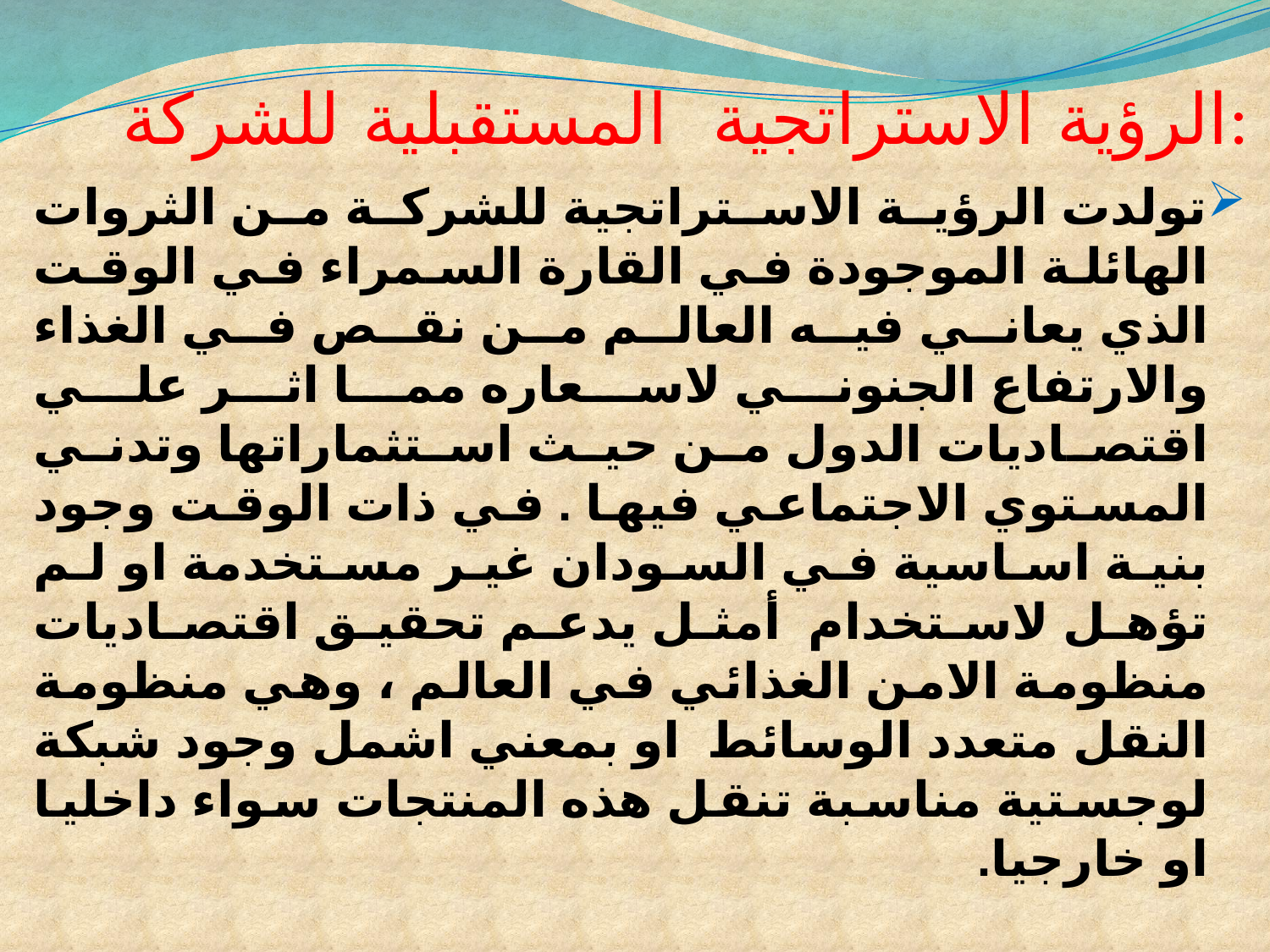

# الرؤية الاستراتجية  المستقبلية للشركة:
تولدت الرؤية الاستراتجية للشركة من الثروات الهائلة الموجودة في القارة السمراء في الوقت الذي يعاني فيه العالم من نقص في الغذاء والارتفاع الجنوني لاسعاره مما اثر علي اقتصاديات الدول من حيث استثماراتها وتدني المستوي الاجتماعي فيها . في ذات الوقت وجود بنية اساسية في السودان غير مستخدمة او لم تؤهل لاستخدام  أمثل يدعم تحقيق اقتصاديات منظومة الامن الغذائي في العالم ، وهي منظومة النقل متعدد الوسائط  او بمعني اشمل وجود شبكة لوجستية مناسبة تنقل هذه المنتجات سواء داخليا او خارجيا.